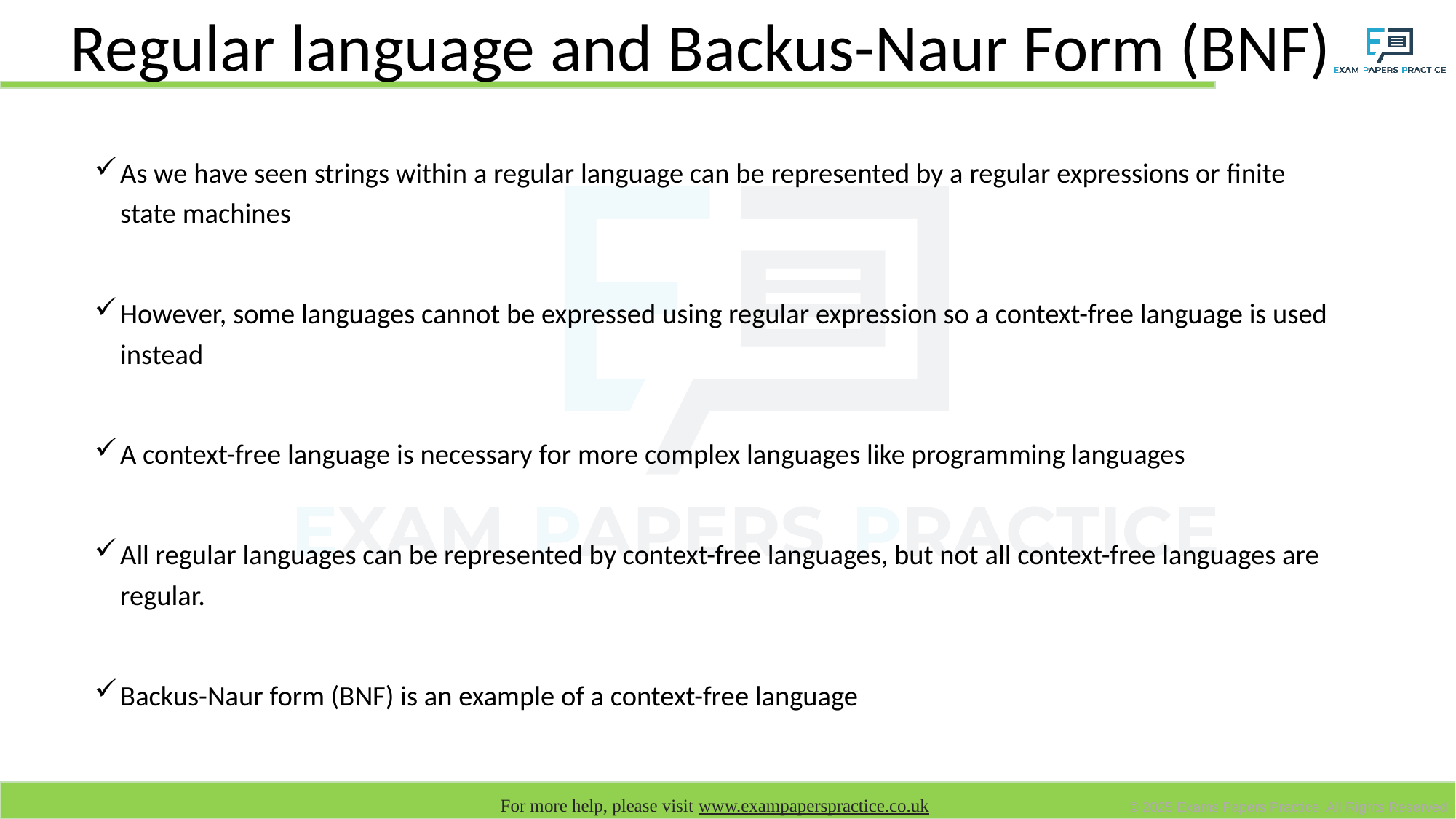

# Regular language and Backus-Naur Form (BNF)
As we have seen strings within a regular language can be represented by a regular expressions or finite state machines

However, some languages cannot be expressed using regular expression so a context-free language is used instead

A context-free language is necessary for more complex languages like programming languages

All regular languages can be represented by context-free languages, but not all context-free languages are regular.

Backus-Naur form (BNF) is an example of a context-free language